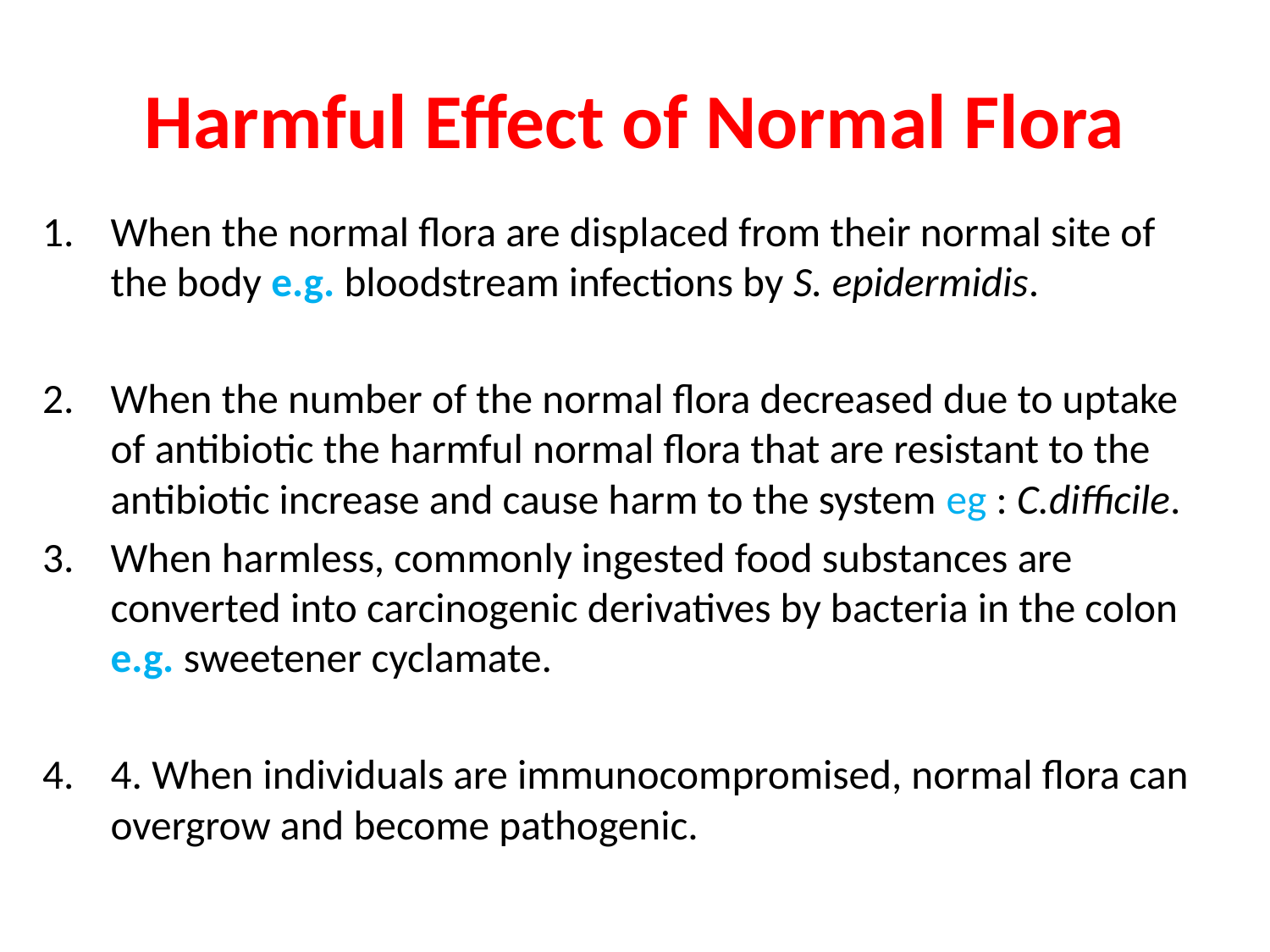

# Harmful Effect of Normal Flora
When the normal flora are displaced from their normal site of the body e.g. bloodstream infections by S. epidermidis.

When the number of the normal flora decreased due to uptake of antibiotic the harmful normal flora that are resistant to the antibiotic increase and cause harm to the system eg : C.difficile.
When harmless, commonly ingested food substances are converted into carcinogenic derivatives by bacteria in the colon e.g. sweetener cyclamate.

4. When individuals are immunocompromised, normal flora can overgrow and become pathogenic.